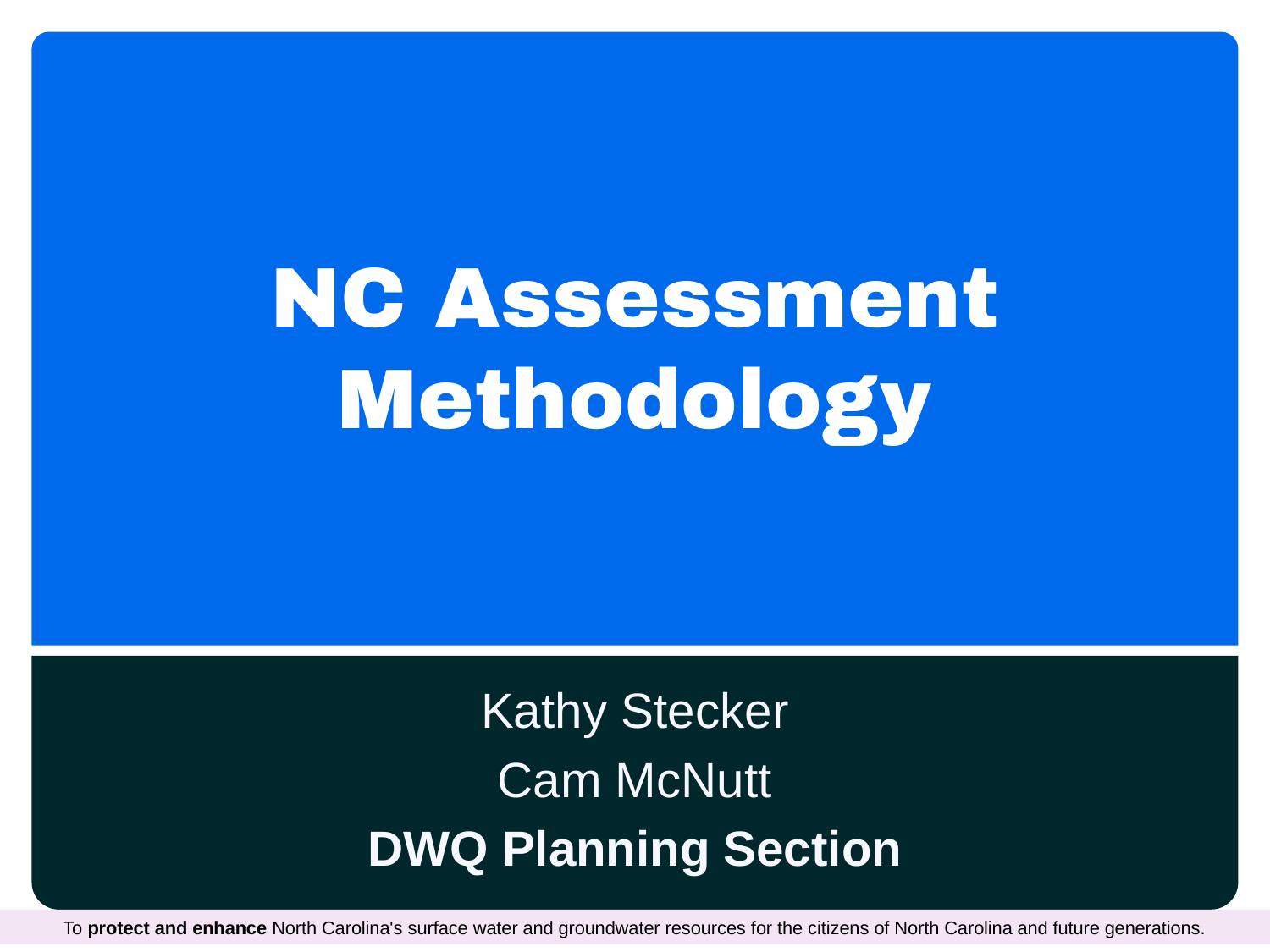

# NC Assessment Methodology
Kathy Stecker
Cam McNutt
DWQ Planning Section
To protect and enhance North Carolina's surface water and groundwater resources for the citizens of North Carolina and future generations.